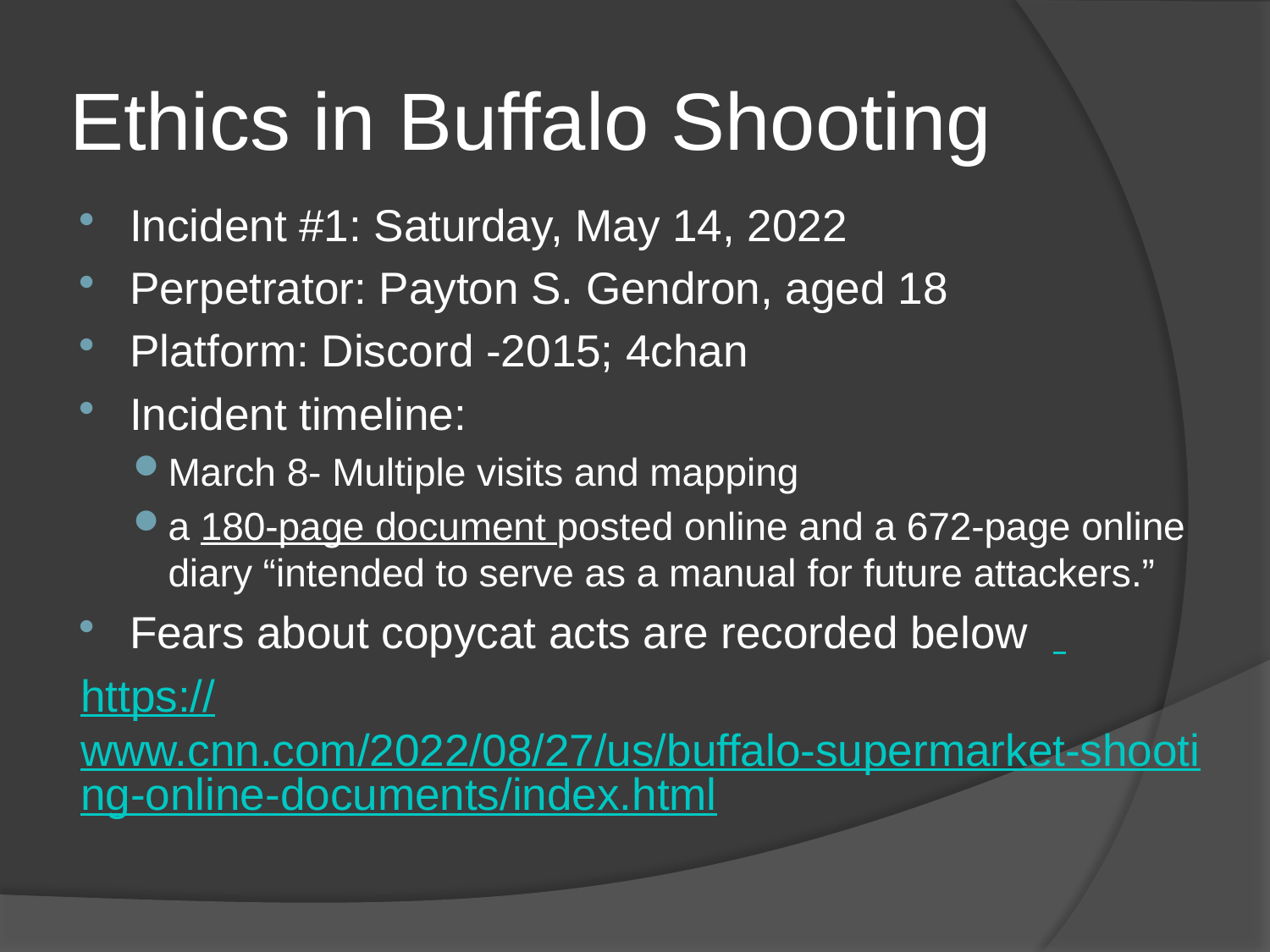

# Ethics in Buffalo Shooting
Incident #1: Saturday, May 14, 2022
Perpetrator: Payton S. Gendron, aged 18
Platform: Discord -2015; 4chan
Incident timeline:
March 8- Multiple visits and mapping
a 180-page document posted online and a 672-page online diary “intended to serve as a manual for future attackers.”
Fears about copycat acts are recorded below
https://www.cnn.com/2022/08/27/us/buffalo-supermarket-shooting-online-documents/index.html